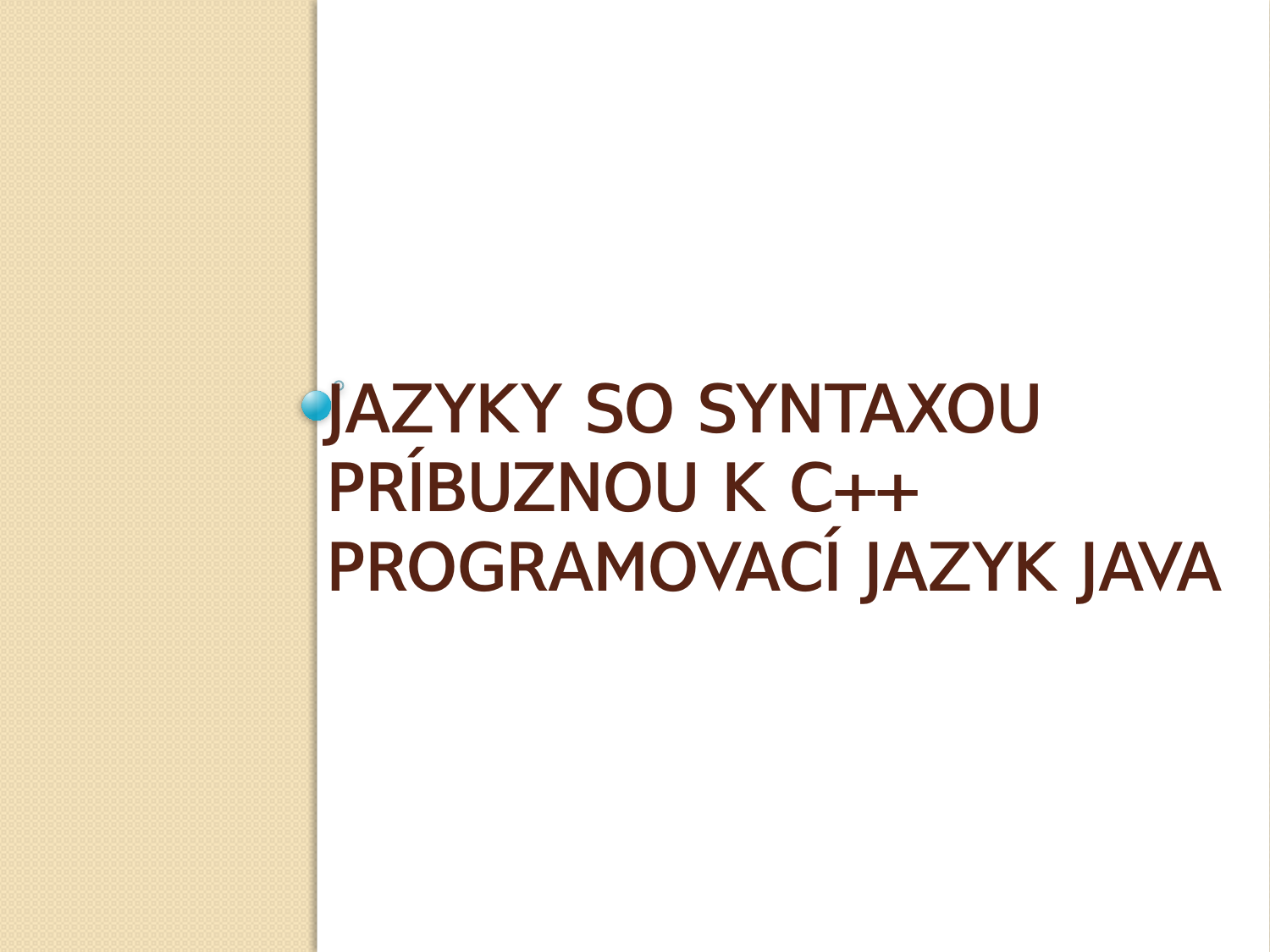

# Jazyky so syntaxou príbuznou k C++ Programovací jazyk Java